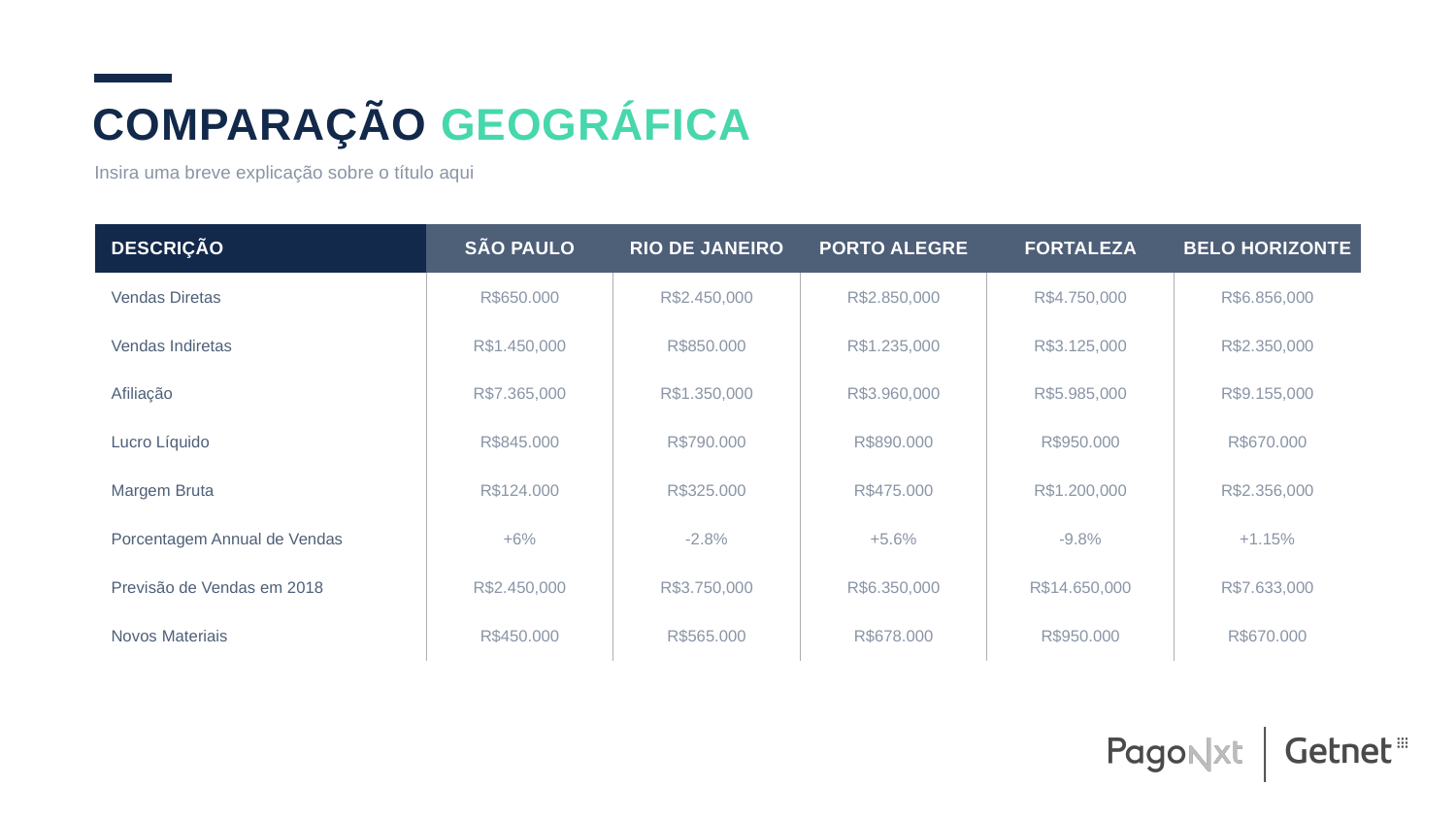

Comparação geográfica
Insira uma breve explicação sobre o título aqui
| DESCRIÇÃO | São paulo | RIO DE JANEIRO | PORTO ALEGRE | FORTALEZA | BELO HORIZONTE |
| --- | --- | --- | --- | --- | --- |
| Vendas Diretas | R$650.000 | R$2.450,000 | R$2.850,000 | R$4.750,000 | R$6.856,000 |
| Vendas Indiretas | R$1.450,000 | R$850.000 | R$1.235,000 | R$3.125,000 | R$2.350,000 |
| Afiliação | R$7.365,000 | R$1.350,000 | R$3.960,000 | R$5.985,000 | R$9.155,000 |
| Lucro Líquido | R$845.000 | R$790.000 | R$890.000 | R$950.000 | R$670.000 |
| Margem Bruta | R$124.000 | R$325.000 | R$475.000 | R$1.200,000 | R$2.356,000 |
| Porcentagem Annual de Vendas | +6% | -2.8% | +5.6% | -9.8% | +1.15% |
| Previsão de Vendas em 2018 | R$2.450,000 | R$3.750,000 | R$6.350,000 | R$14.650,000 | R$7.633,000 |
| Novos Materiais | R$450.000 | R$565.000 | R$678.000 | R$950.000 | R$670.000 |